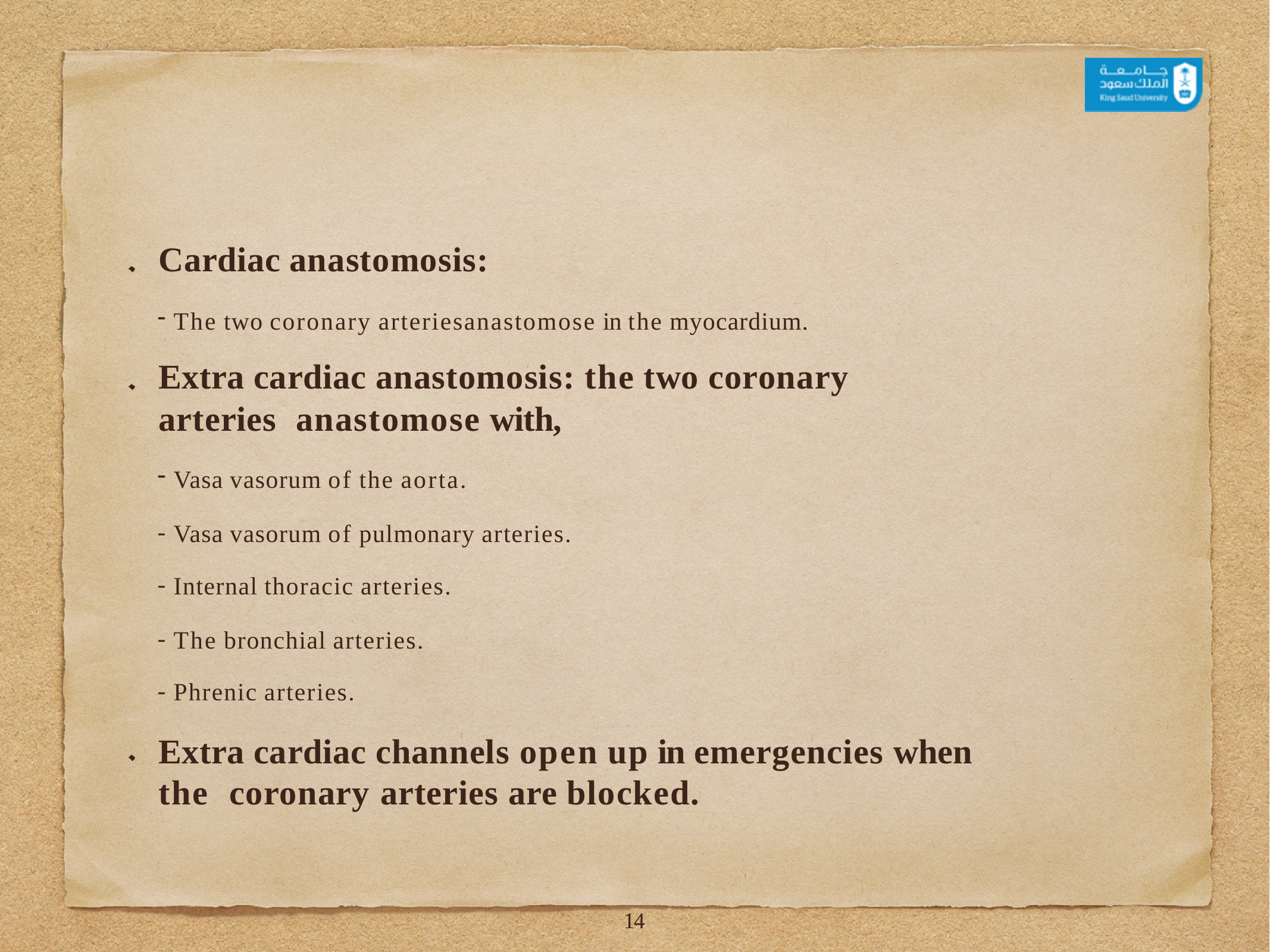

# Collateral Circulation
Cardiac anastomosis:
The two coronary arteriesanastomose in the myocardium.
Extra cardiac anastomosis: the two coronary arteries  anastomose with,
Vasa vasorum of the aorta.

Vasa vasorum of pulmonary arteries.
Internal thoracic arteries.

The bronchial arteries.
Phrenic arteries.

Extra cardiac channels open up in emergencies when the  coronary arteries are blocked.
14